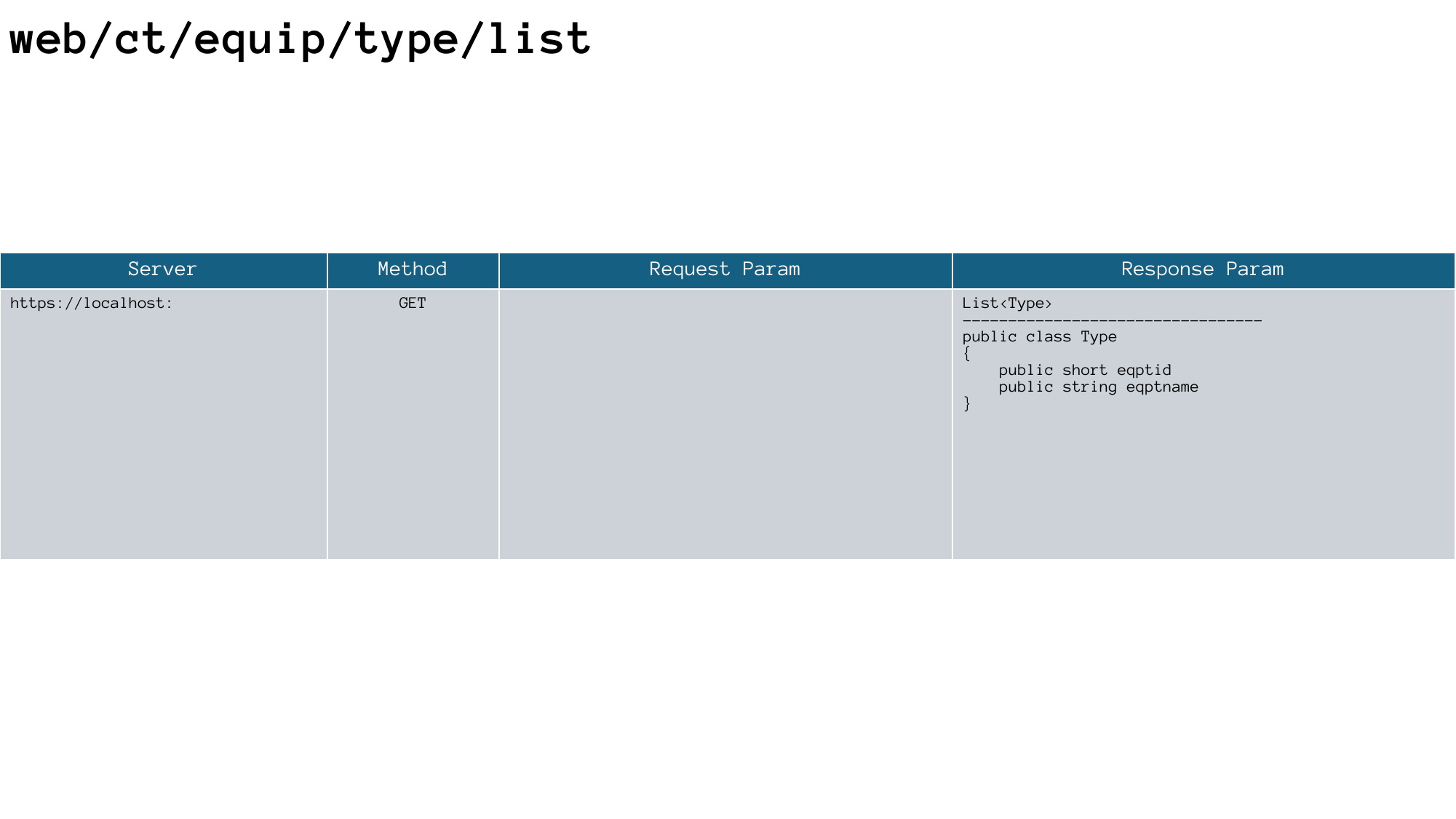

web/ct/equip/type/list
| Server | Method | Request Param | Response Param |
| --- | --- | --- | --- |
| https://localhost: | GET |  | List<Type> --------------------------------- public class Type { public short eqptid public string eqptname } |